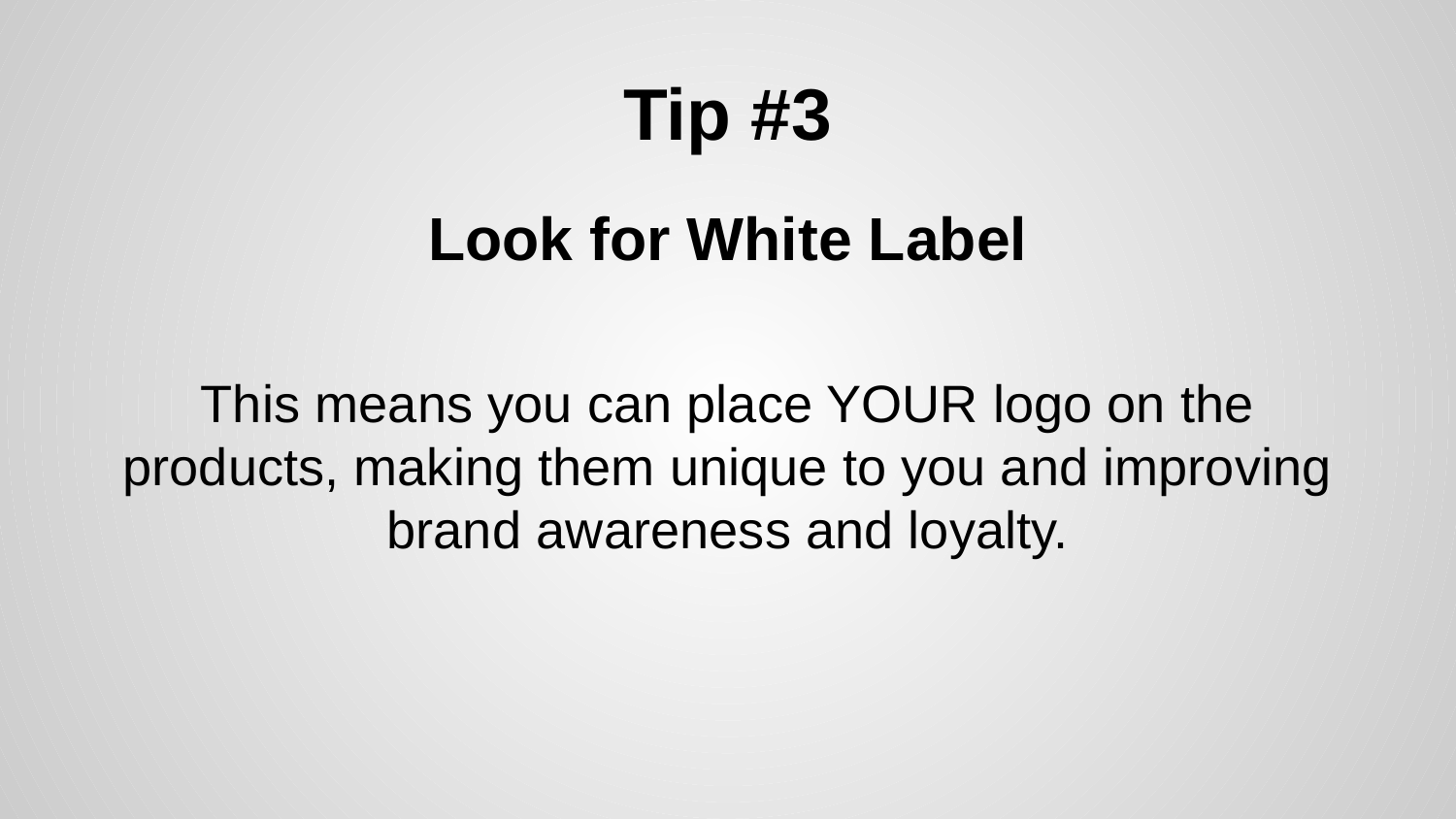

# Tip #3
Look for White Label

This means you can place YOUR logo on the products, making them unique to you and improving brand awareness and loyalty.